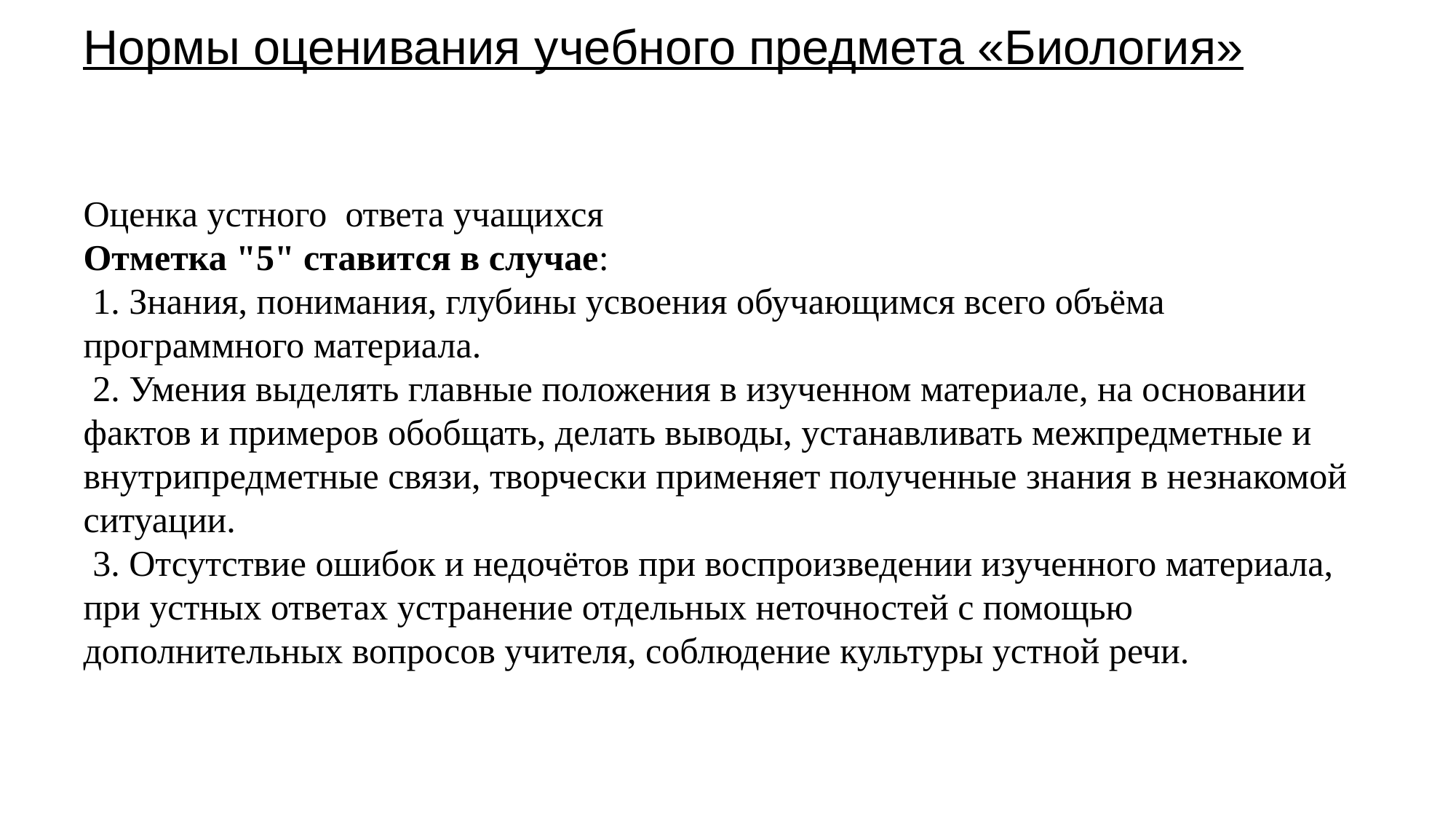

# Нормы оценивания учебного предмета «Биология»

Оценка устного  ответа учащихся
Отметка "5" ставится в случае:
 1. Знания, понимания, глубины усвоения обучающимся всего объёма программного материала.
 2. Умения выделять главные положения в изученном материале, на основании фактов и примеров обобщать, делать выводы, устанавливать межпредметные и внутрипредметные связи, творчески применяет полученные знания в незнакомой ситуации.
 3. Отсутствие ошибок и недочётов при воспроизведении изученного материала, при устных ответах устранение отдельных неточностей с помощью дополнительных вопросов учителя, соблюдение культуры устной речи.